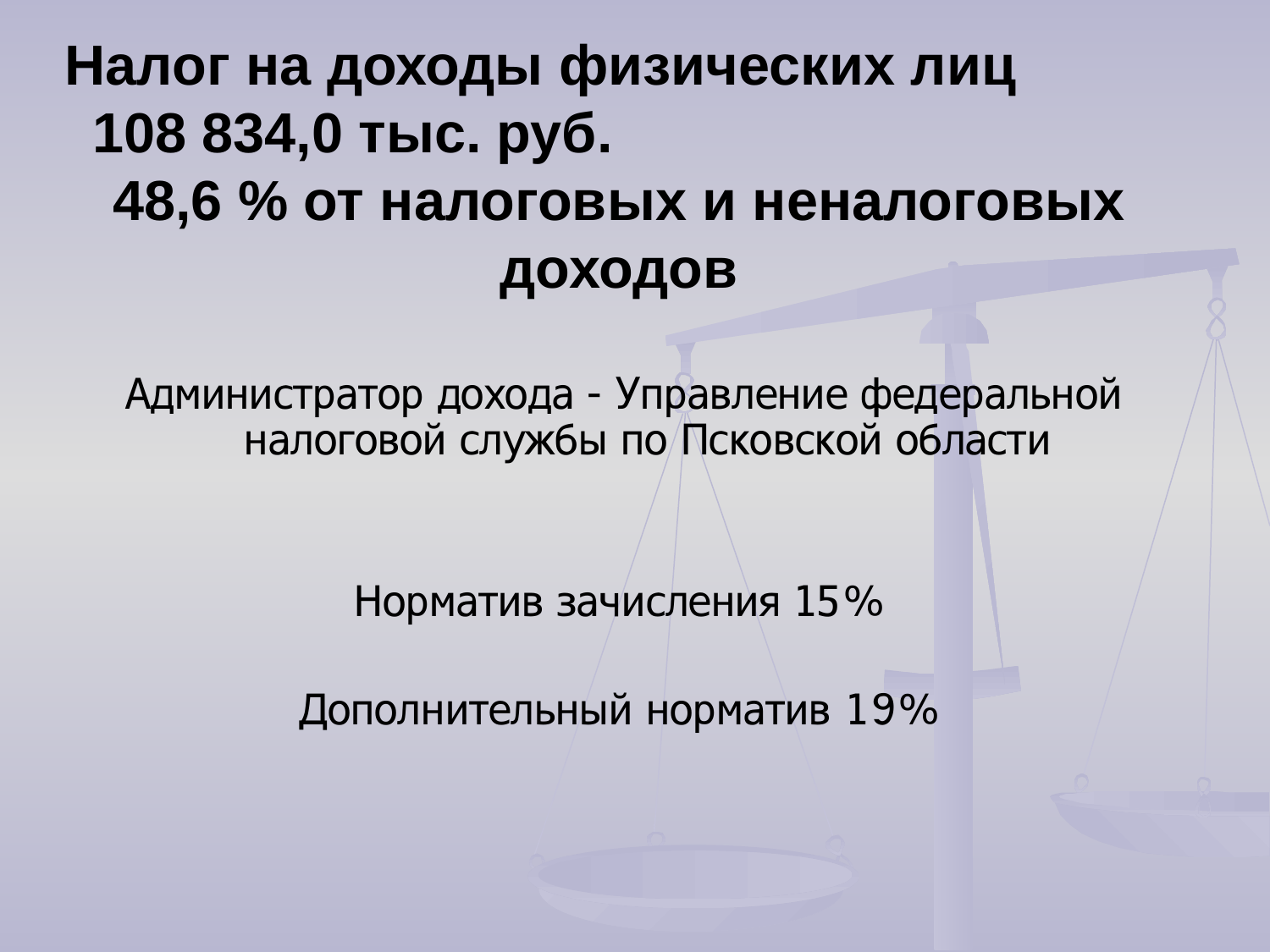

# Налог на доходы физических лиц           108 834,0 тыс. руб. 48,6 % от налоговых и неналоговых доходов

Администратор дохода - Управление федеральной налоговой службы по Псковской области

Норматив зачисления 15%

Дополнительный норматив 19%